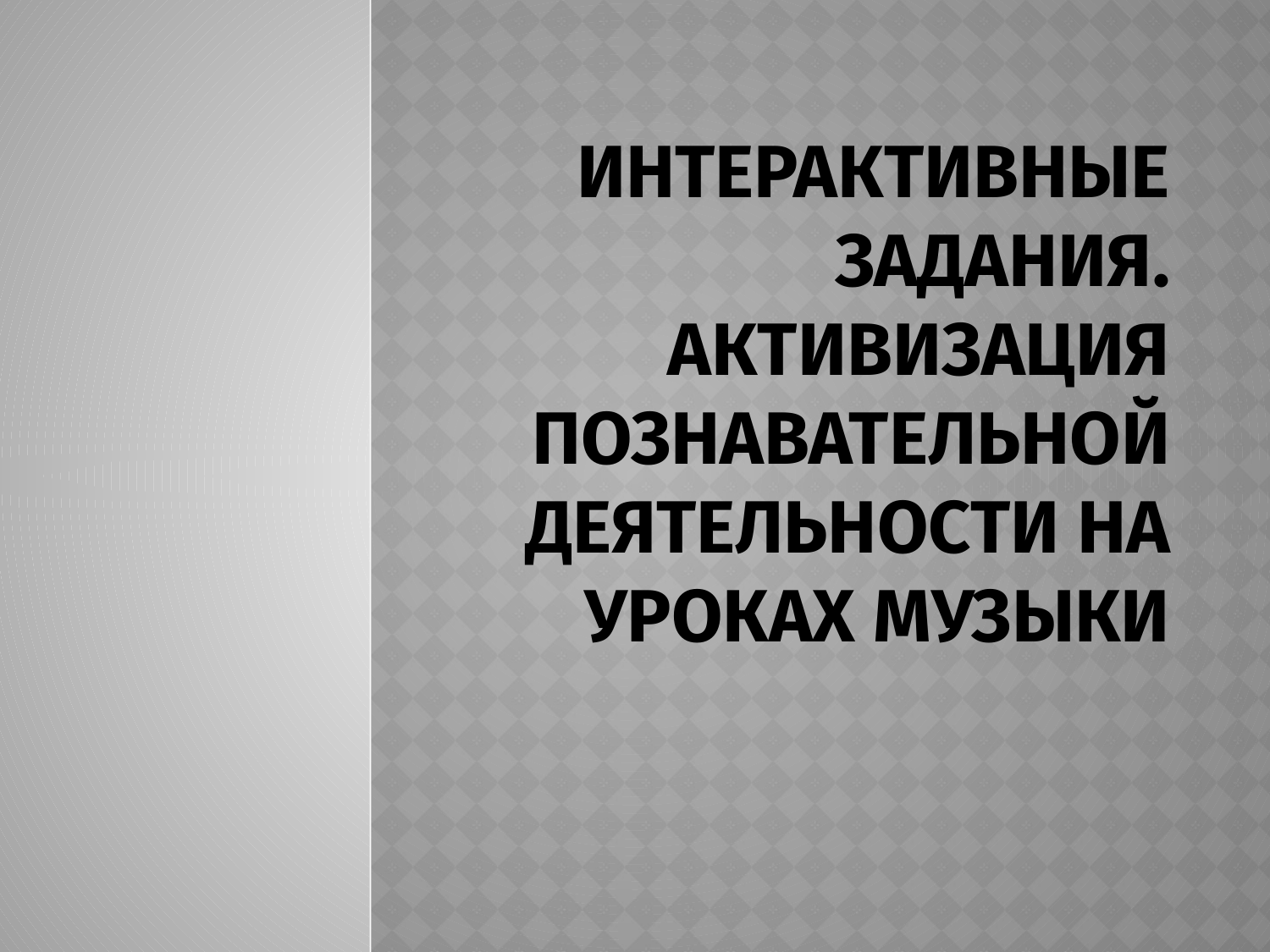

# интерактивные задания. активизация познавательной деятельности на уроках музыки